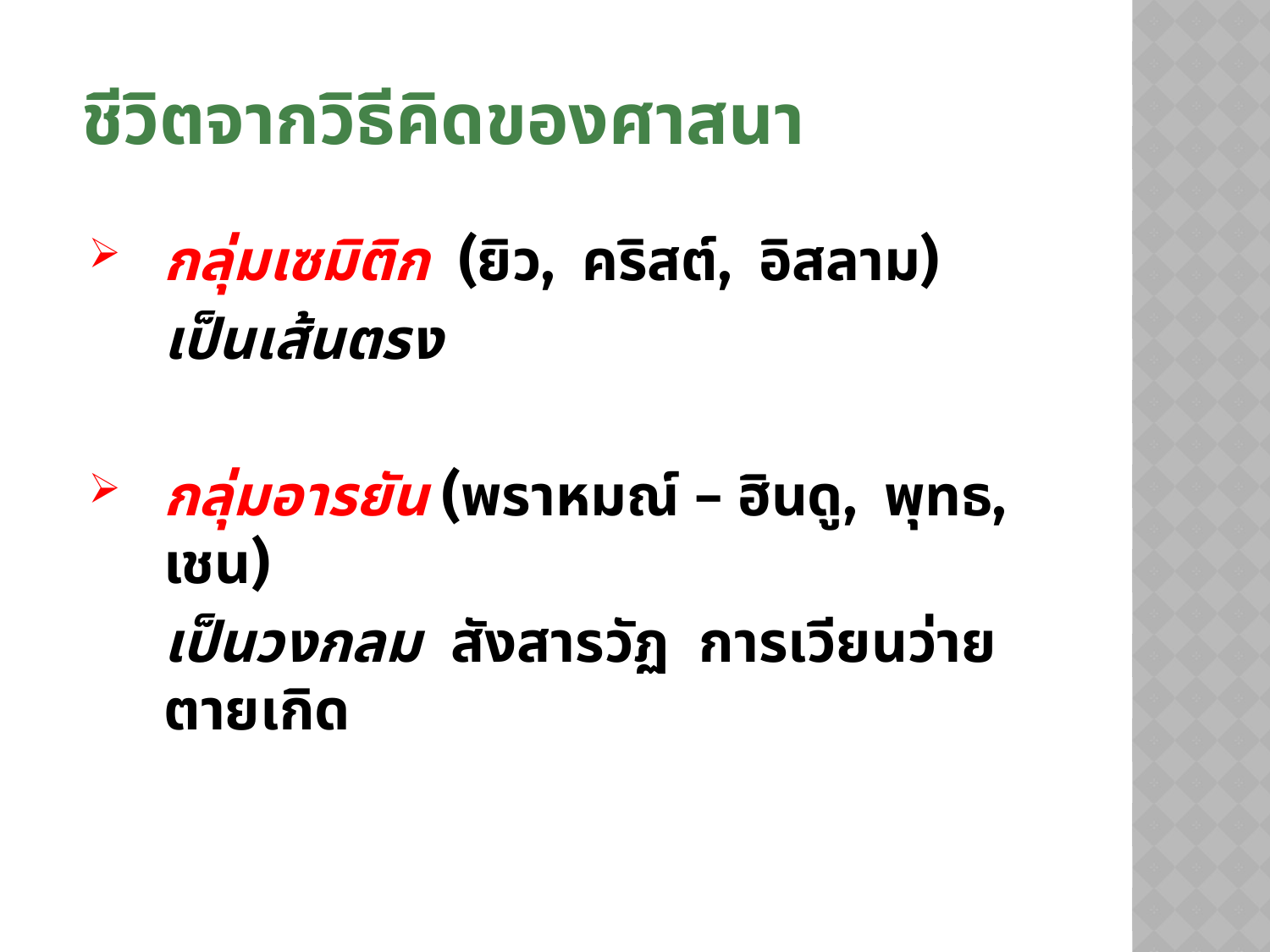

# ชีวิตจากวิธีคิดของศาสนา
กลุ่มเซมิติก  (ยิว,  คริสต์,  อิสลาม)
	เป็นเส้นตรง

กลุ่มอารยัน (พราหมณ์ – ฮินดู,  พุทธ,  เชน)
	เป็นวงกลม  สังสารวัฏ  การเวียนว่ายตายเกิด